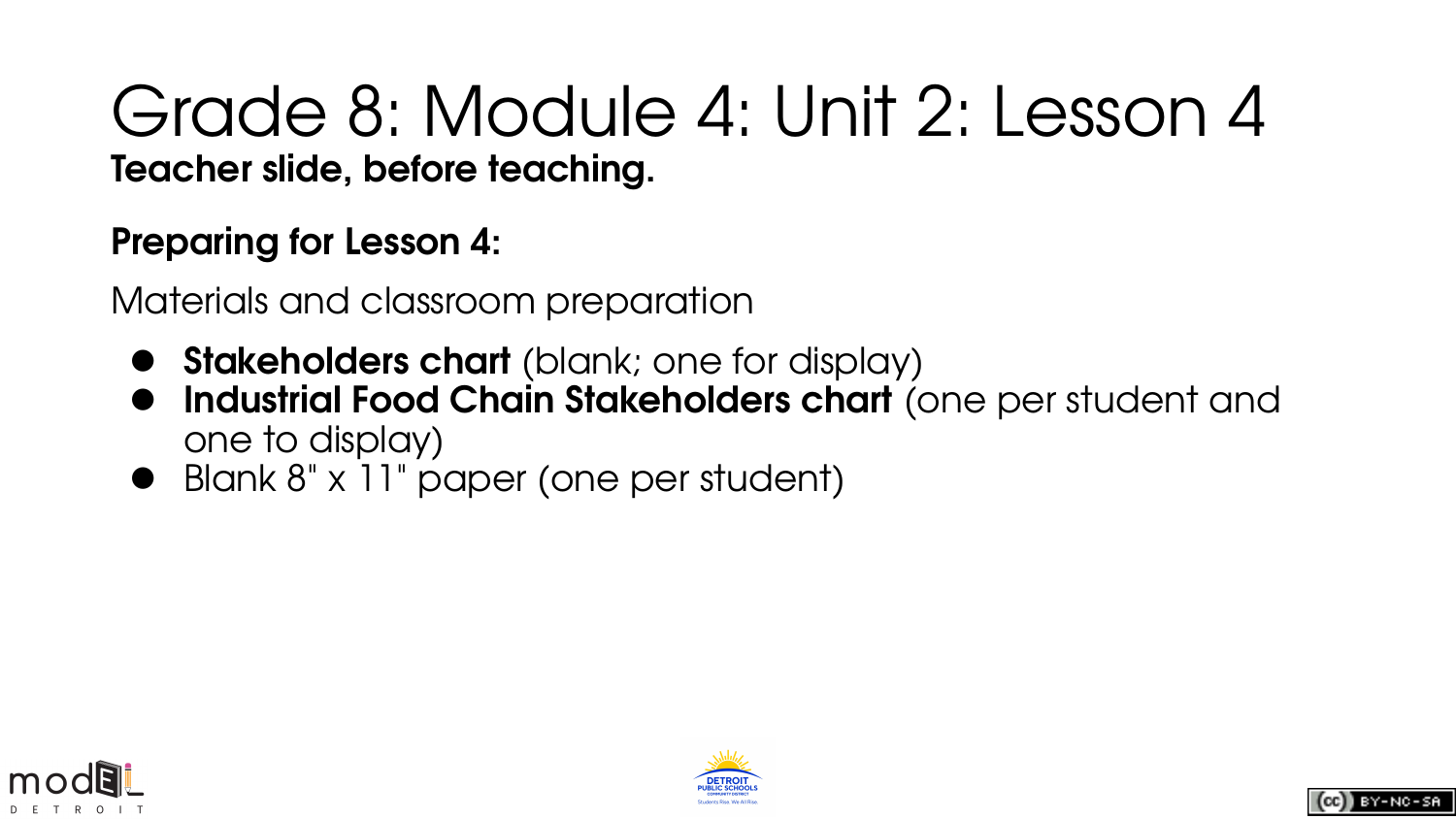

# Grade 8: Module 4: Unit 2: Lesson 4
Teacher slide, before teaching.

Preparing for Lesson 4:
Materials and classroom preparation
Stakeholders chart (blank; one for display)
Industrial Food Chain Stakeholders chart (one per student and one to display)
Blank 8" x 11" paper (one per student)